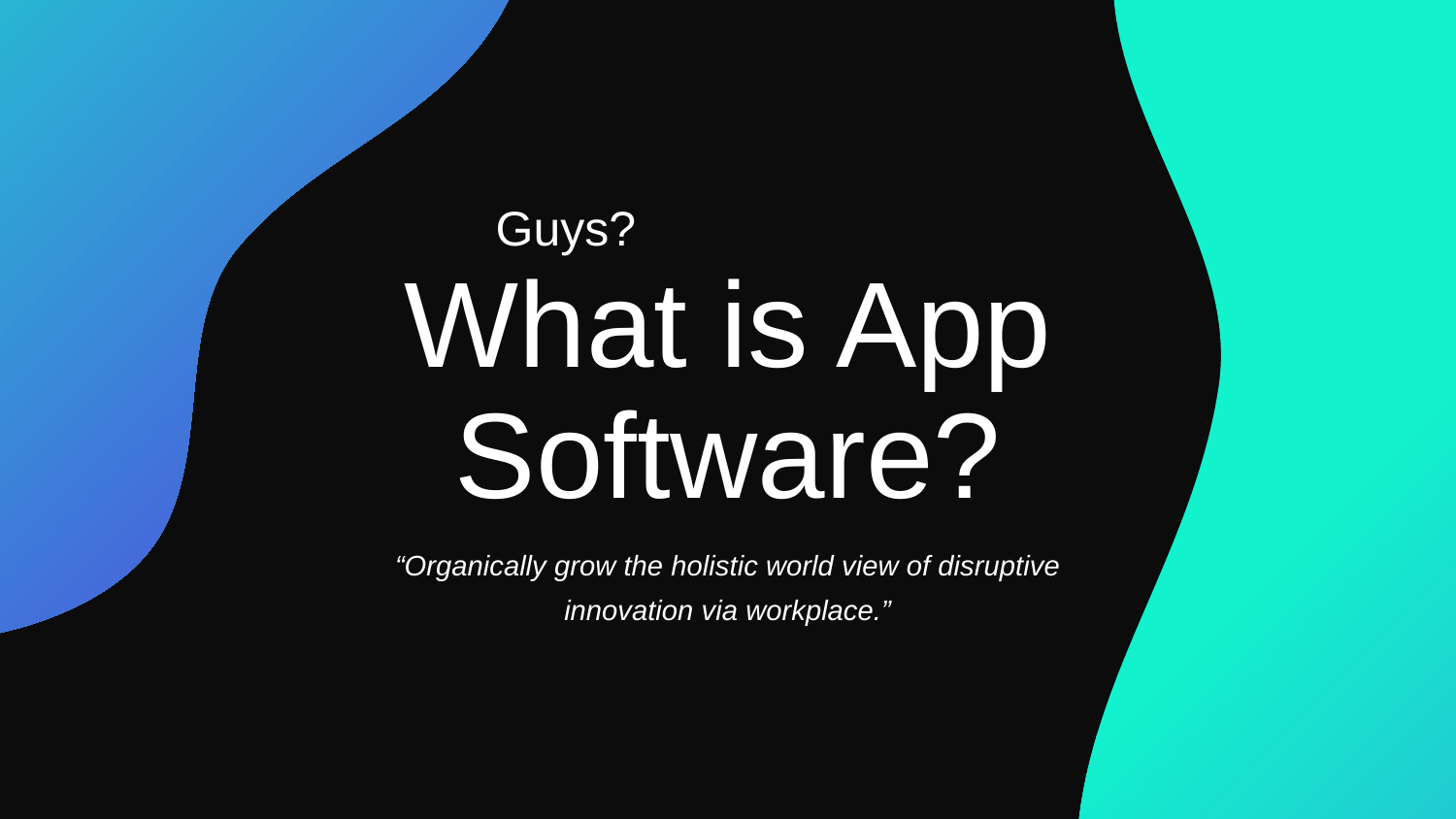

Guys?
What is App Software?
“Organically grow the holistic world view of disruptive innovation via workplace.”